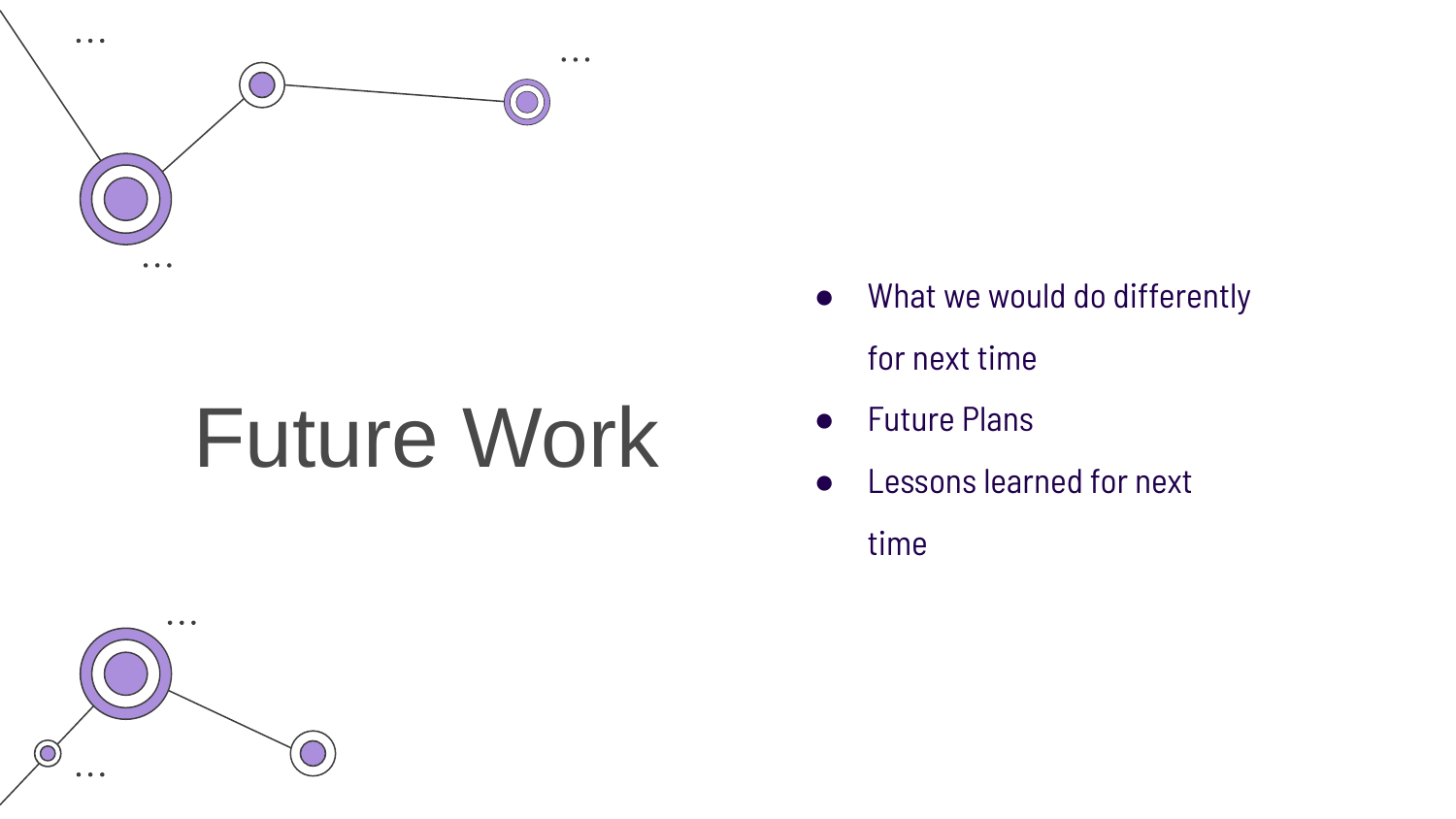

What we would do differently for next time
Future Plans
Lessons learned for next time
# Future Work